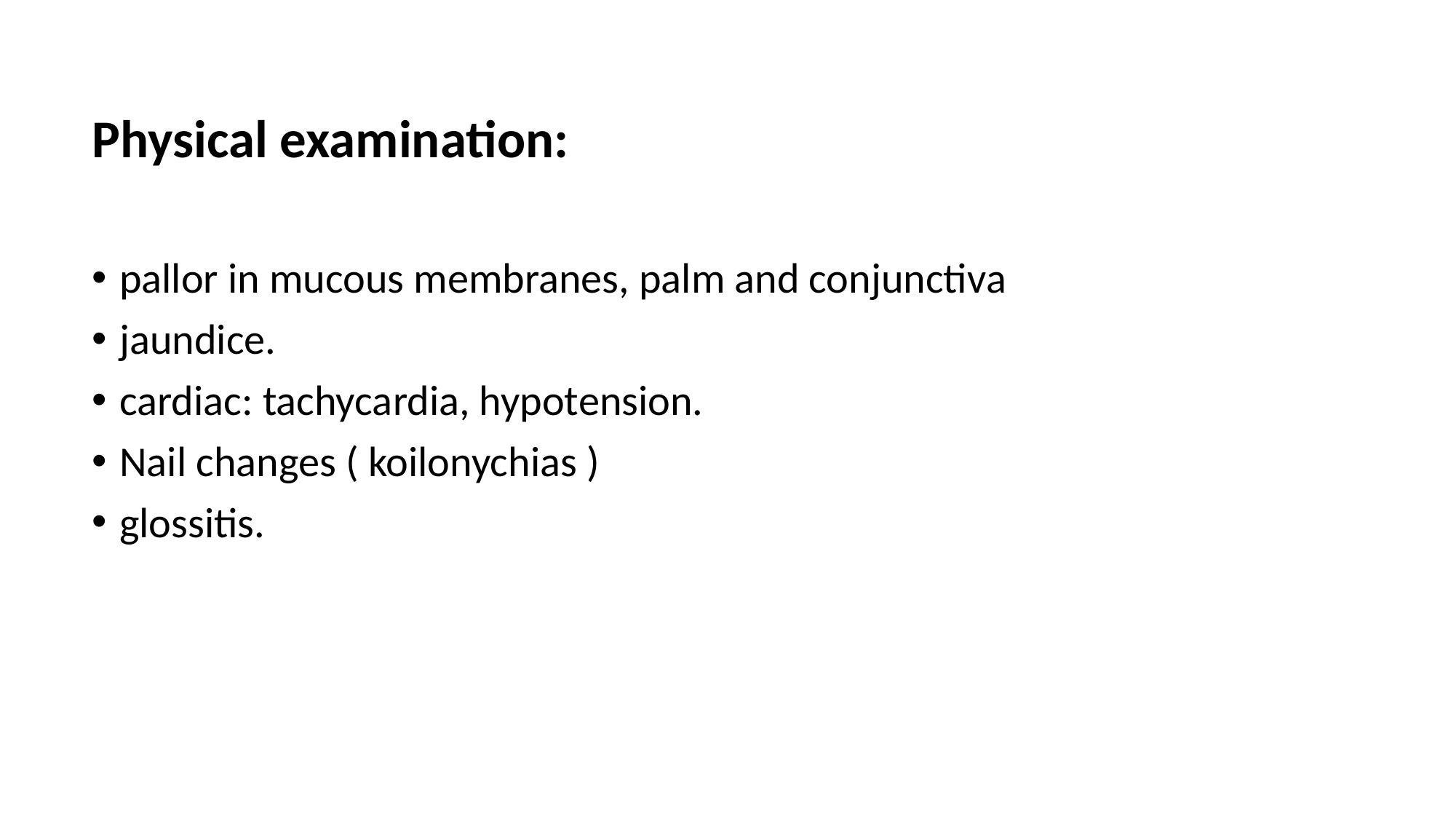

Physical examination:

pallor in mucous membranes, palm and conjunctiva
jaundice.
cardiac: tachycardia, hypotension.
Nail changes ( koilonychias )
glossitis.